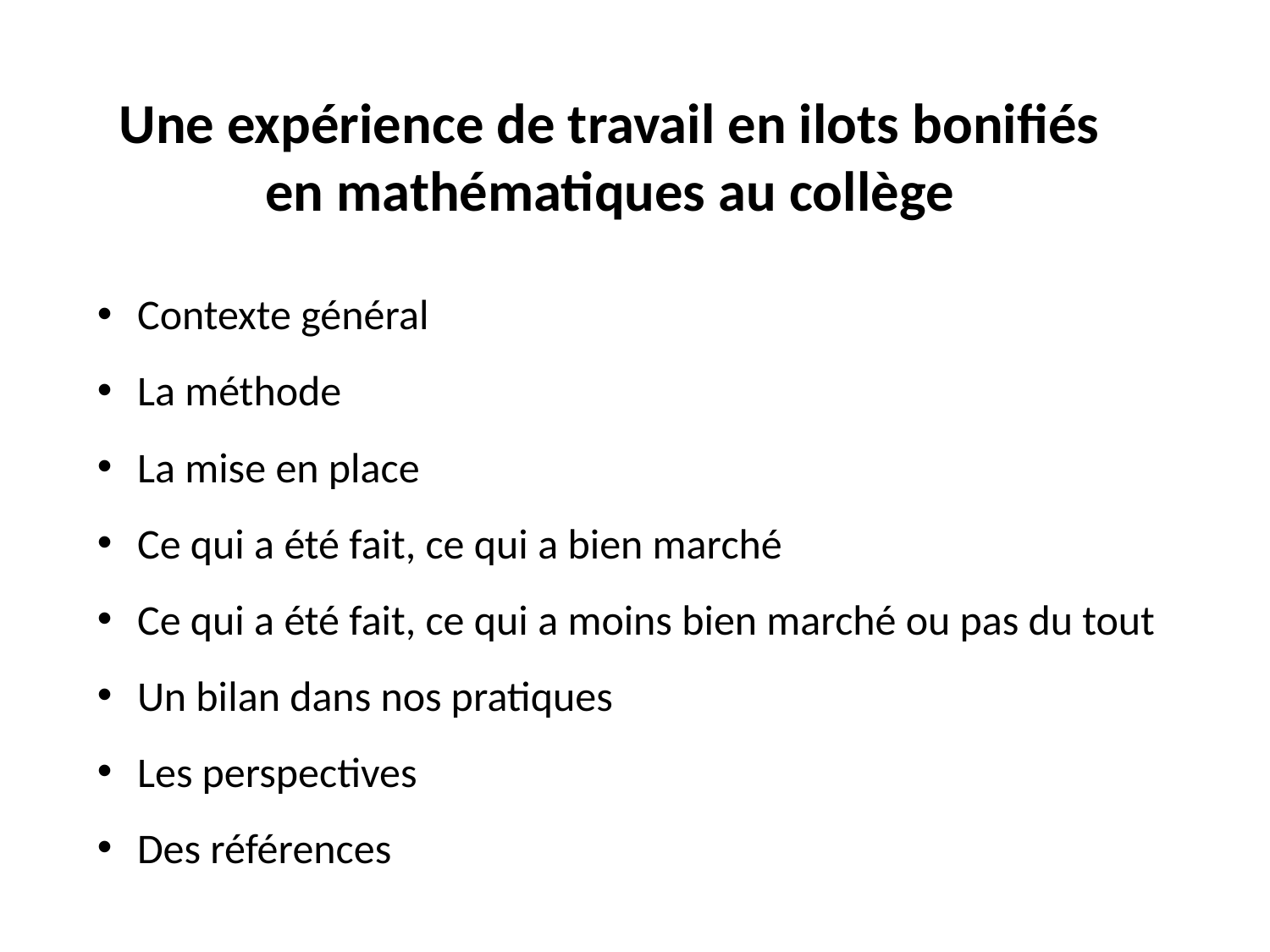

Une expérience de travail en ilots bonifiés en mathématiques au collège
Contexte général
La méthode
La mise en place
Ce qui a été fait, ce qui a bien marché
Ce qui a été fait, ce qui a moins bien marché ou pas du tout
Un bilan dans nos pratiques
Les perspectives
Des références